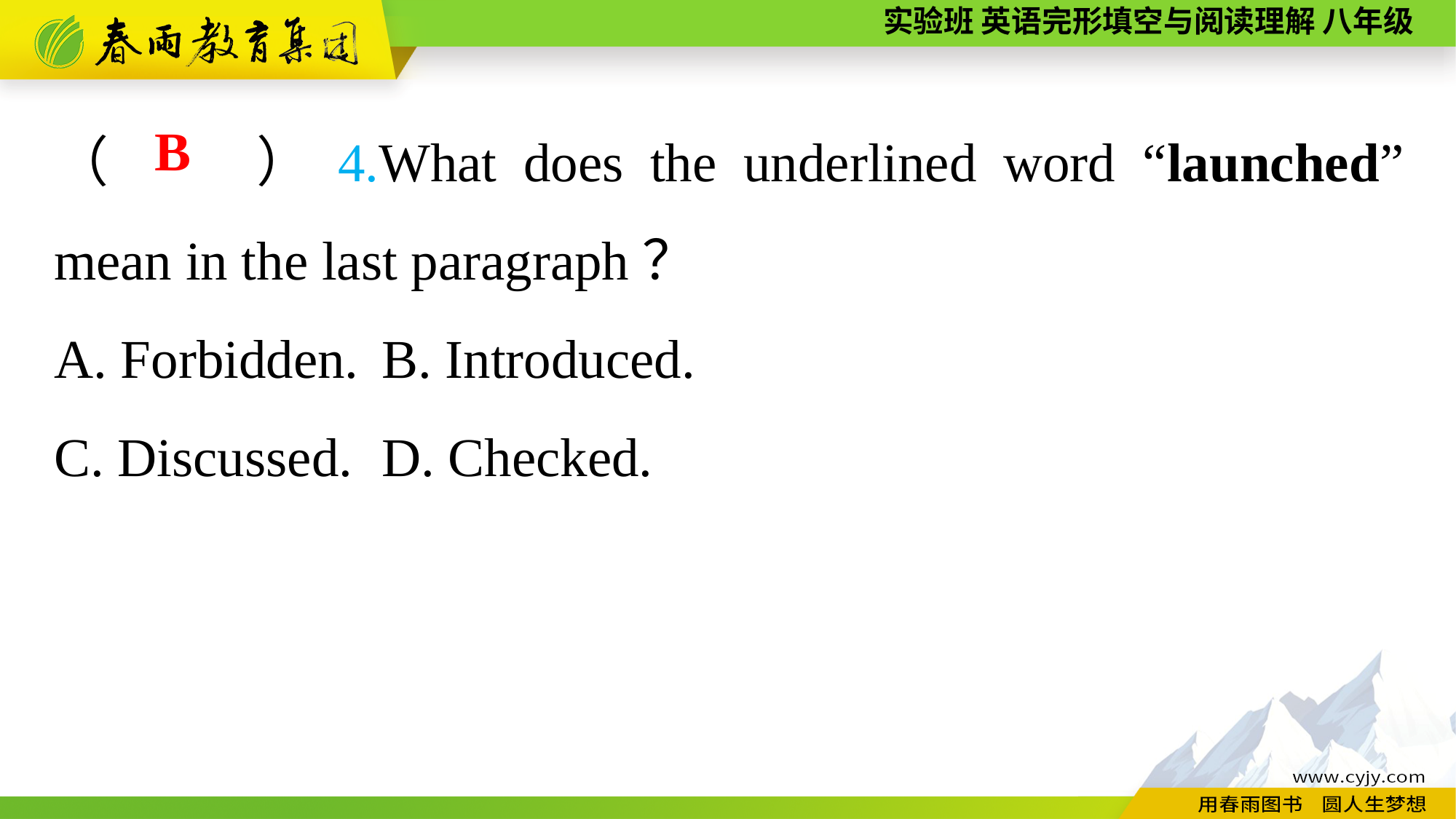

（　　）4.What does the underlined word “launched” mean in the last paragraph？
A. Forbidden.	B. Introduced.
C. Discussed.	D. Checked.
B